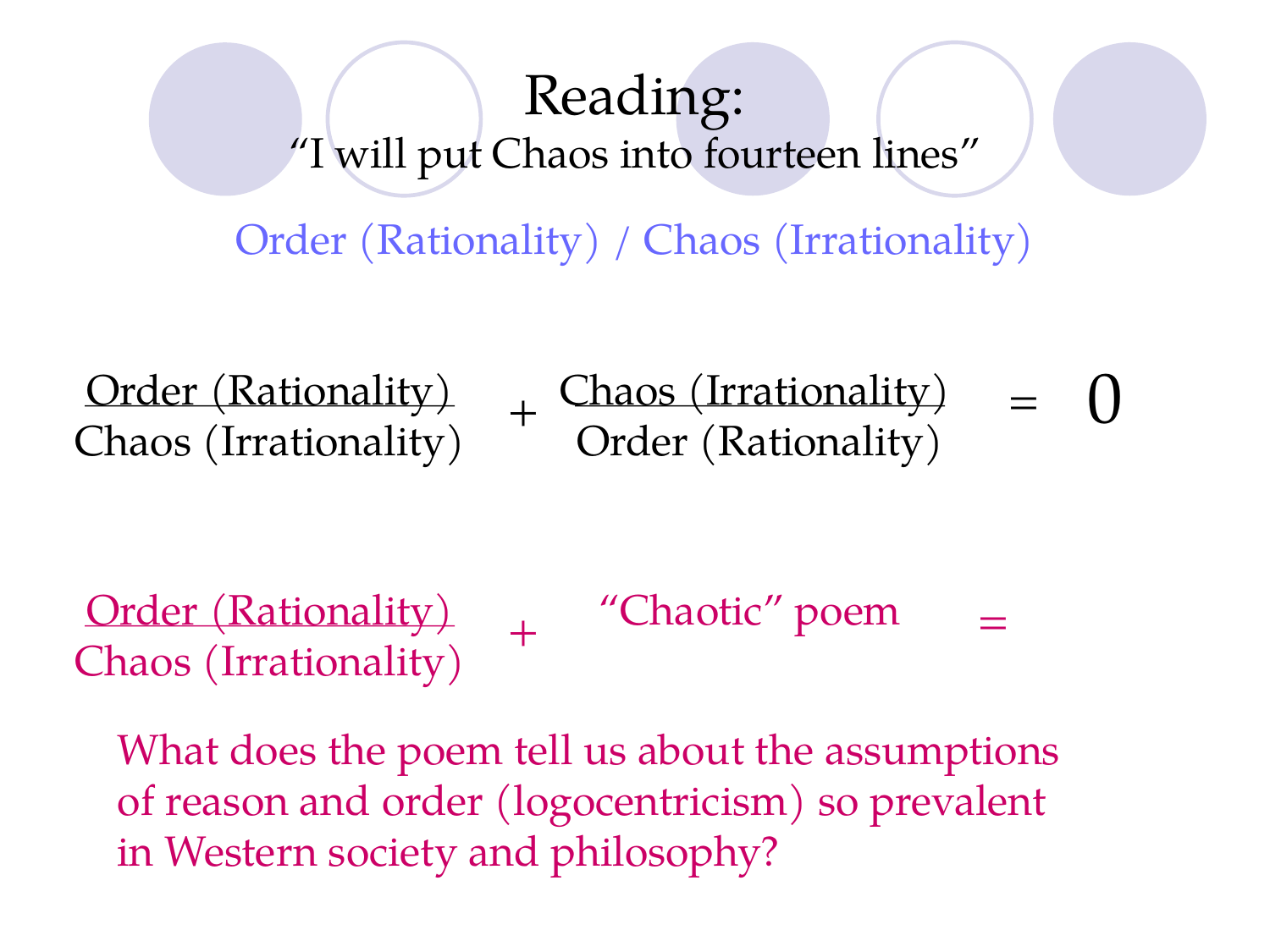

# Reading: “I will put Chaos into fourteen lines”
Order (Rationality) / Chaos (Irrationality)
0
Order (Rationality)
Chaos (Irrationality)
Chaos (Irrationality)
Order (Rationality)
=
+

Order (Rationality)
Chaos (Irrationality)
“Chaotic” poem
=
+

What does the poem tell us about the assumptions of reason and order (logocentricism) so prevalent in Western society and philosophy?